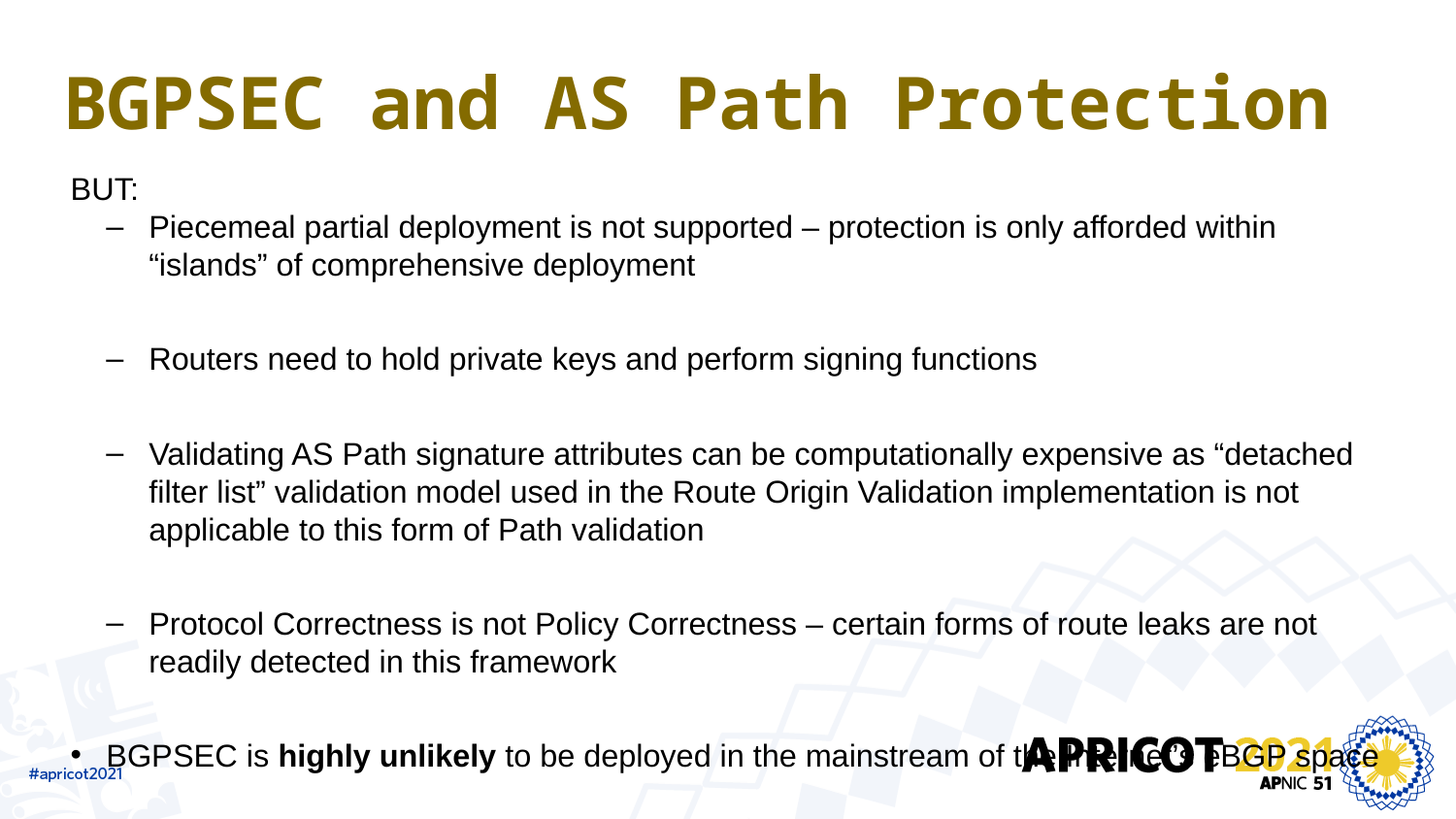

# BGPSEC and AS Path Protection
BUT:
Piecemeal partial deployment is not supported – protection is only afforded within “islands” of comprehensive deployment

Routers need to hold private keys and perform signing functions

Validating AS Path signature attributes can be computationally expensive as “detached filter list” validation model used in the Route Origin Validation implementation is not applicable to this form of Path validation

Protocol Correctness is not Policy Correctness – certain forms of route leaks are not readily detected in this framework

BGPSEC is highly unlikely to be deployed in the mainstream of the Internet’s eBGP space